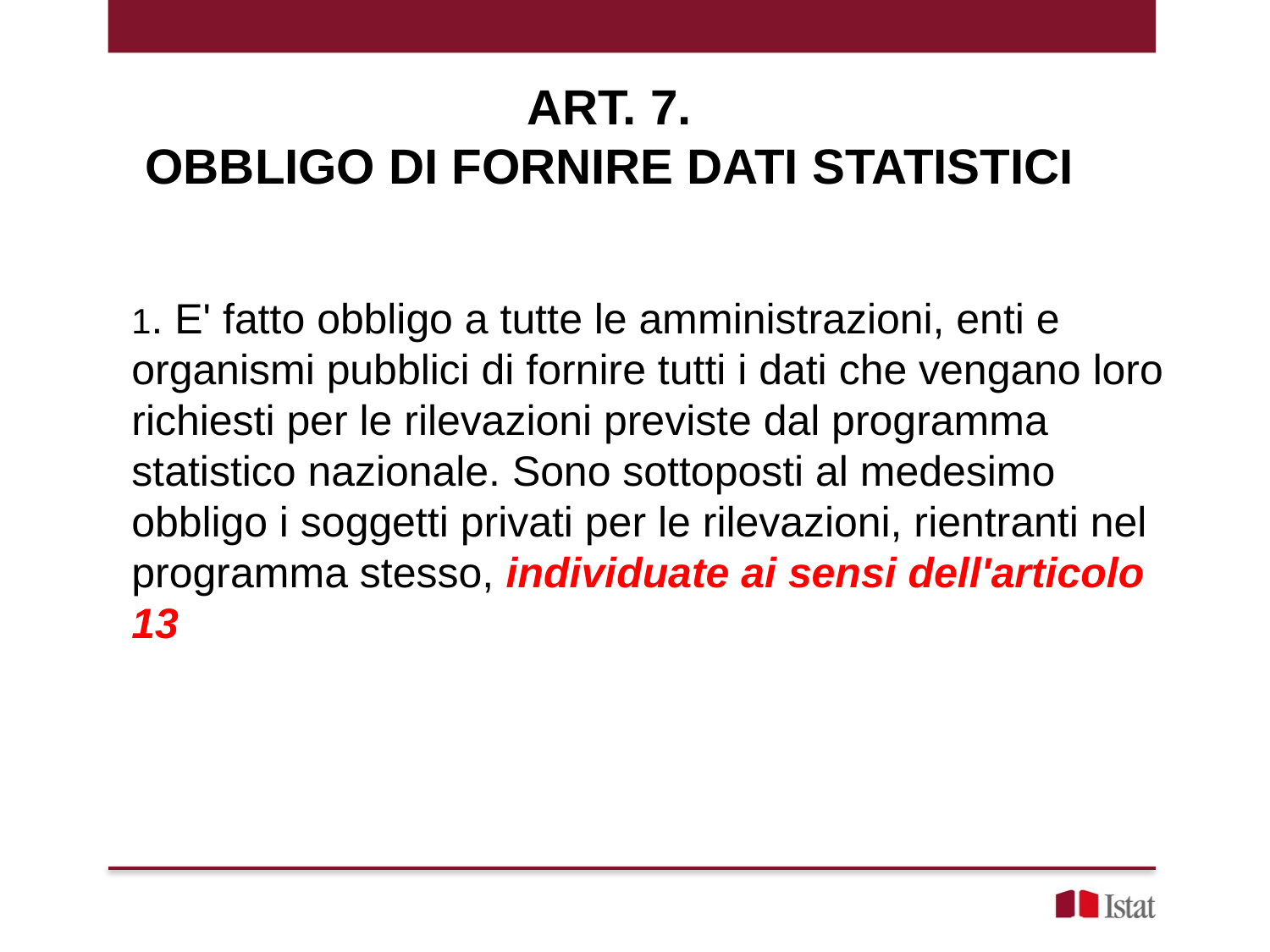

# Art. 7. Obbligo di fornire dati statistici
1. E' fatto obbligo a tutte le amministrazioni, enti e organismi pubblici di fornire tutti i dati che vengano loro richiesti per le rilevazioni previste dal programma statistico nazionale. Sono sottoposti al medesimo obbligo i soggetti privati per le rilevazioni, rientranti nel programma stesso, individuate ai sensi dell'articolo 13